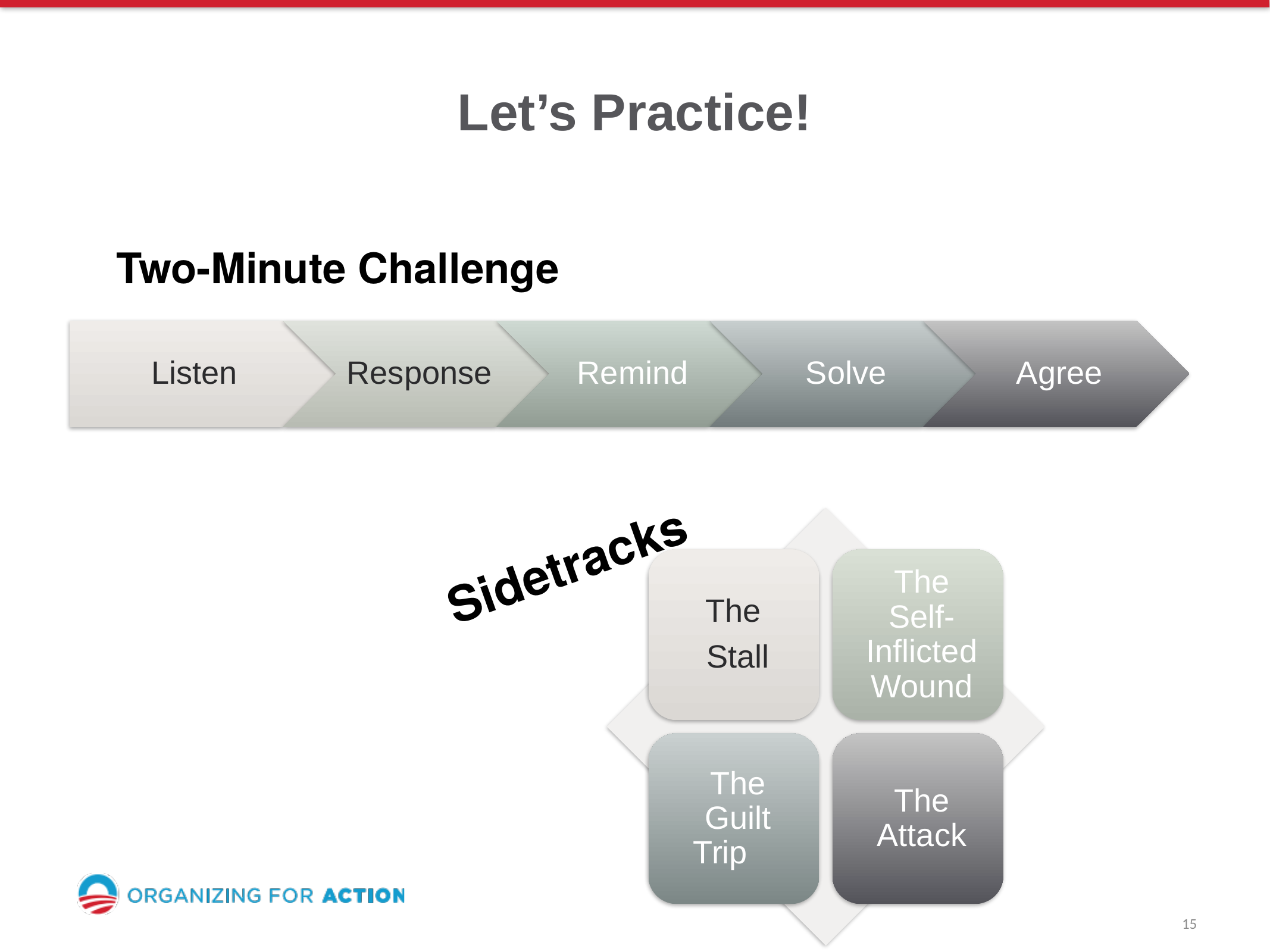

Let’s Practice!
Listen
Response
Remind
Solve
Agree
Two-Minute Challenge
The
Stall
The Self-Inflicted Wound
The Guilt Trip
The Attack
Sidetracks
15